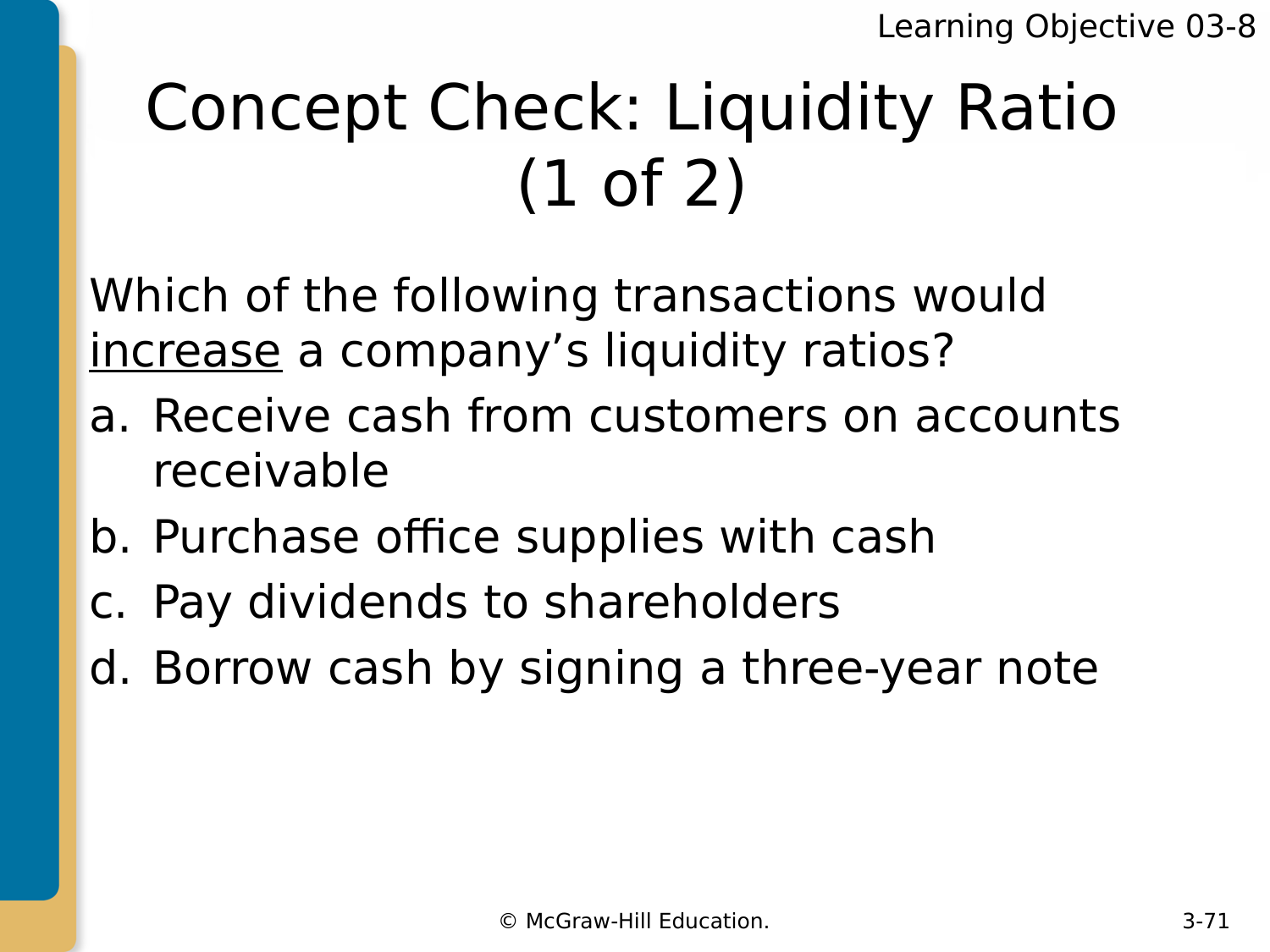

Learning Objective 03-8
# Concept Check: Liquidity Ratio (1 of 2)
Which of the following transactions would increase a company’s liquidity ratios?
Receive cash from customers on accounts receivable
Purchase office supplies with cash
Pay dividends to shareholders
Borrow cash by signing a three-year note